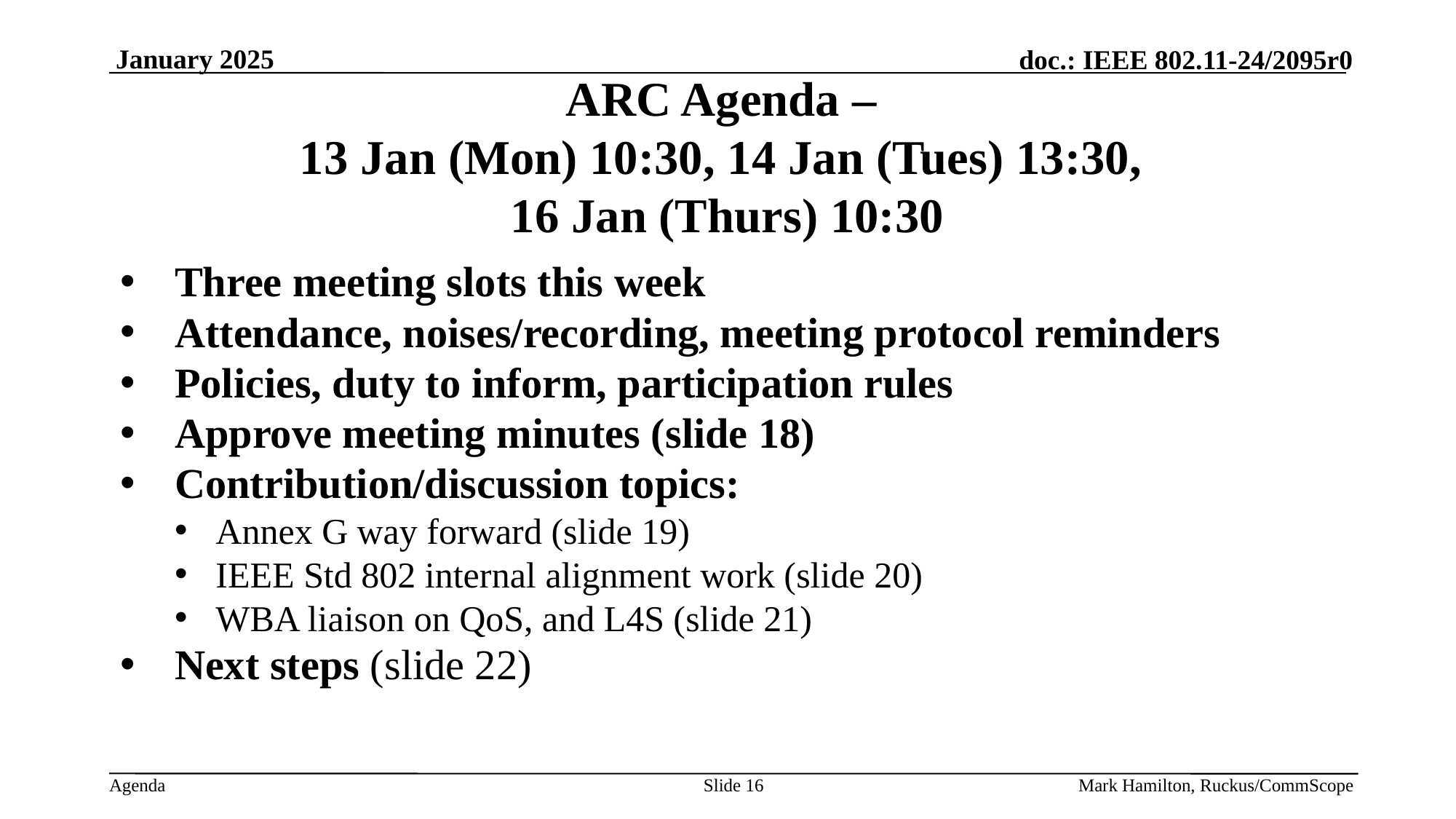

# ARC Agenda – 13 Jan (Mon) 10:30, 14 Jan (Tues) 13:30, 16 Jan (Thurs) 10:30
Three meeting slots this week
Attendance, noises/recording, meeting protocol reminders
Policies, duty to inform, participation rules
Approve meeting minutes (slide 18)
Contribution/discussion topics:
Annex G way forward (slide 19)
IEEE Std 802 internal alignment work (slide 20)
WBA liaison on QoS, and L4S (slide 21)
Next steps (slide 22)

Slide 16